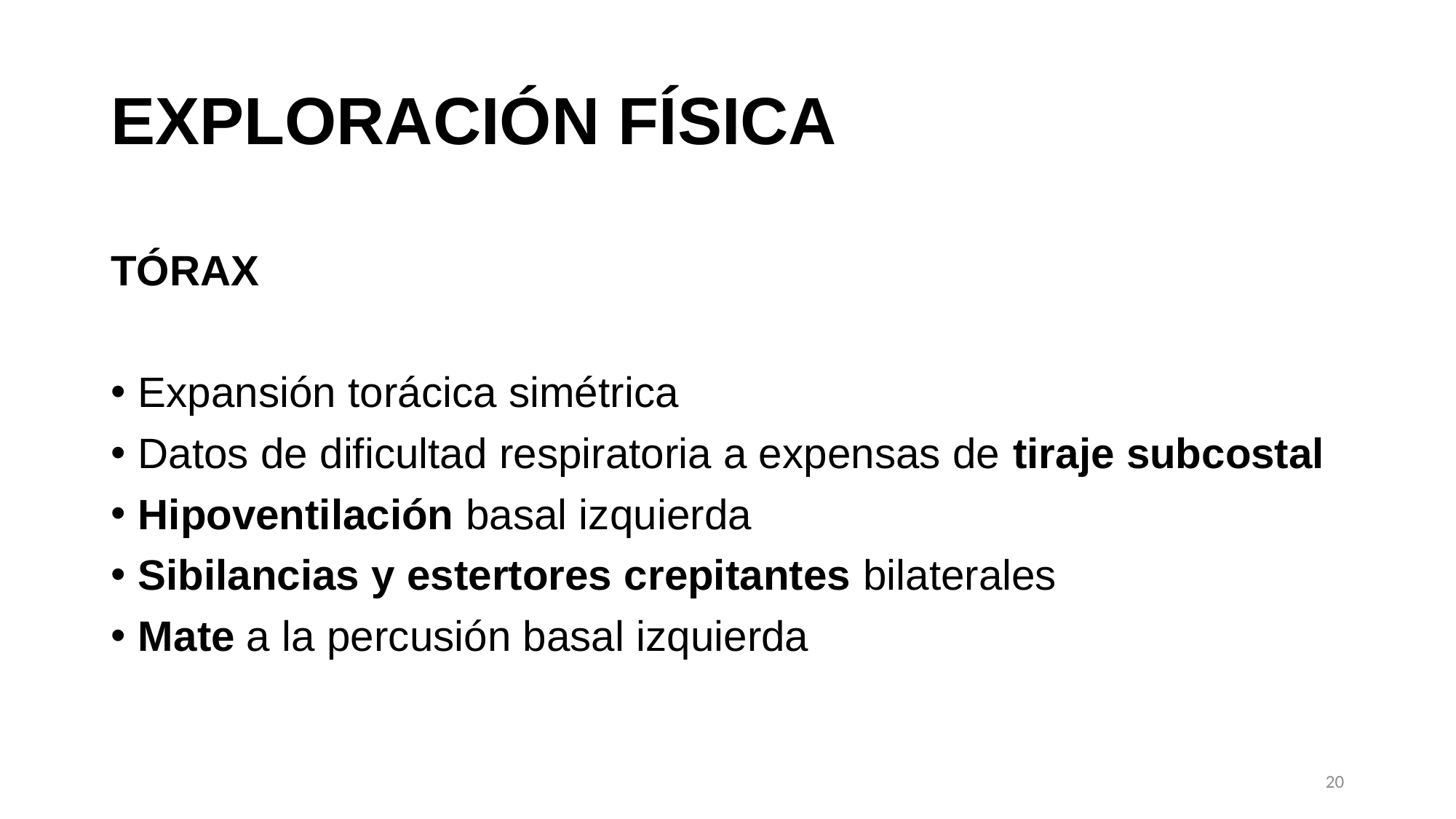

# EXPLORACIÓN FÍSICA
TÓRAX

Expansión torácica simétrica
Datos de dificultad respiratoria a expensas de tiraje subcostal
Hipoventilación basal izquierda
Sibilancias y estertores crepitantes bilaterales
Mate a la percusión basal izquierda
20